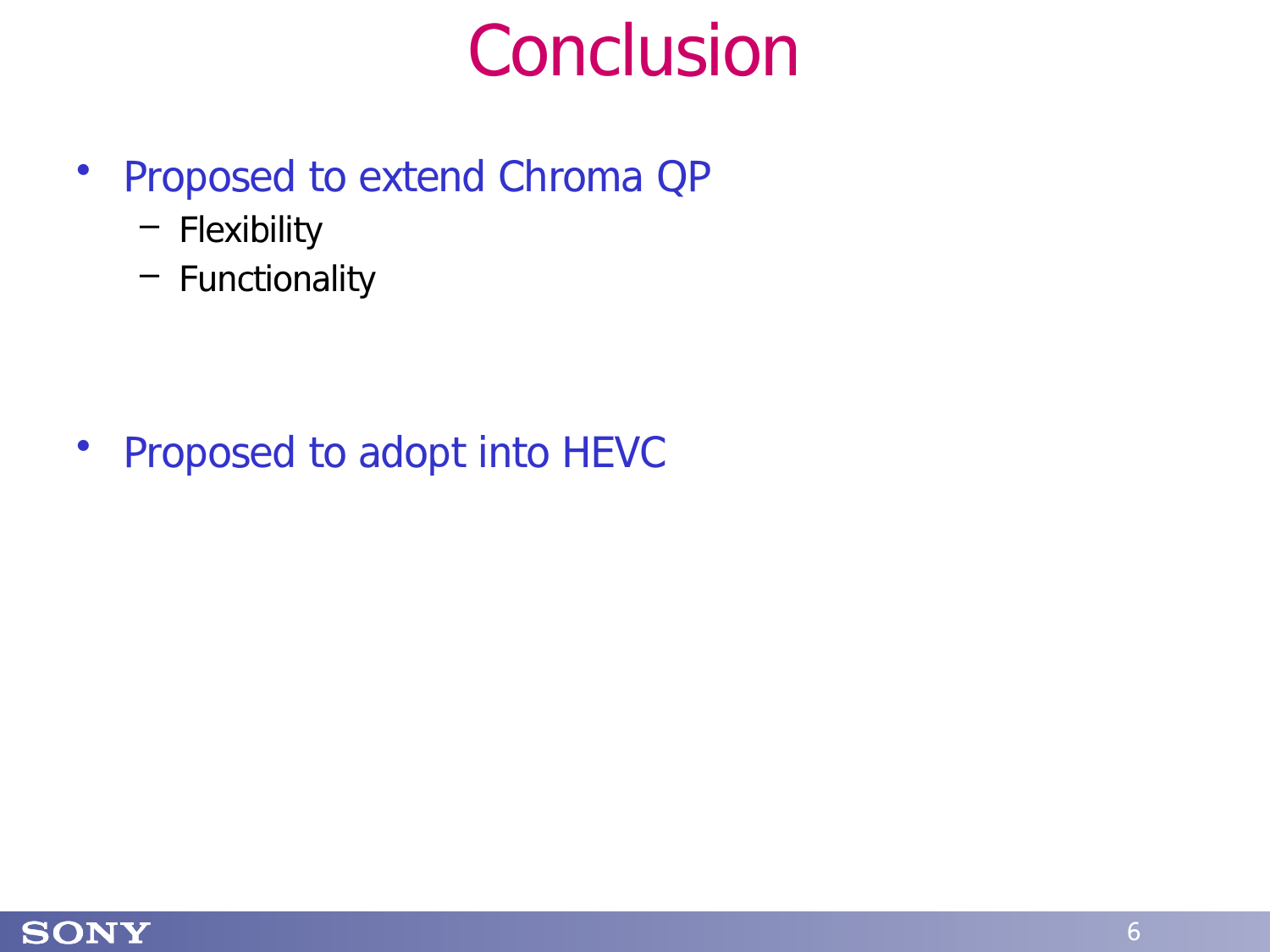

# Conclusion
Proposed to extend Chroma QP
Flexibility
Functionality

Proposed to adopt into HEVC

6